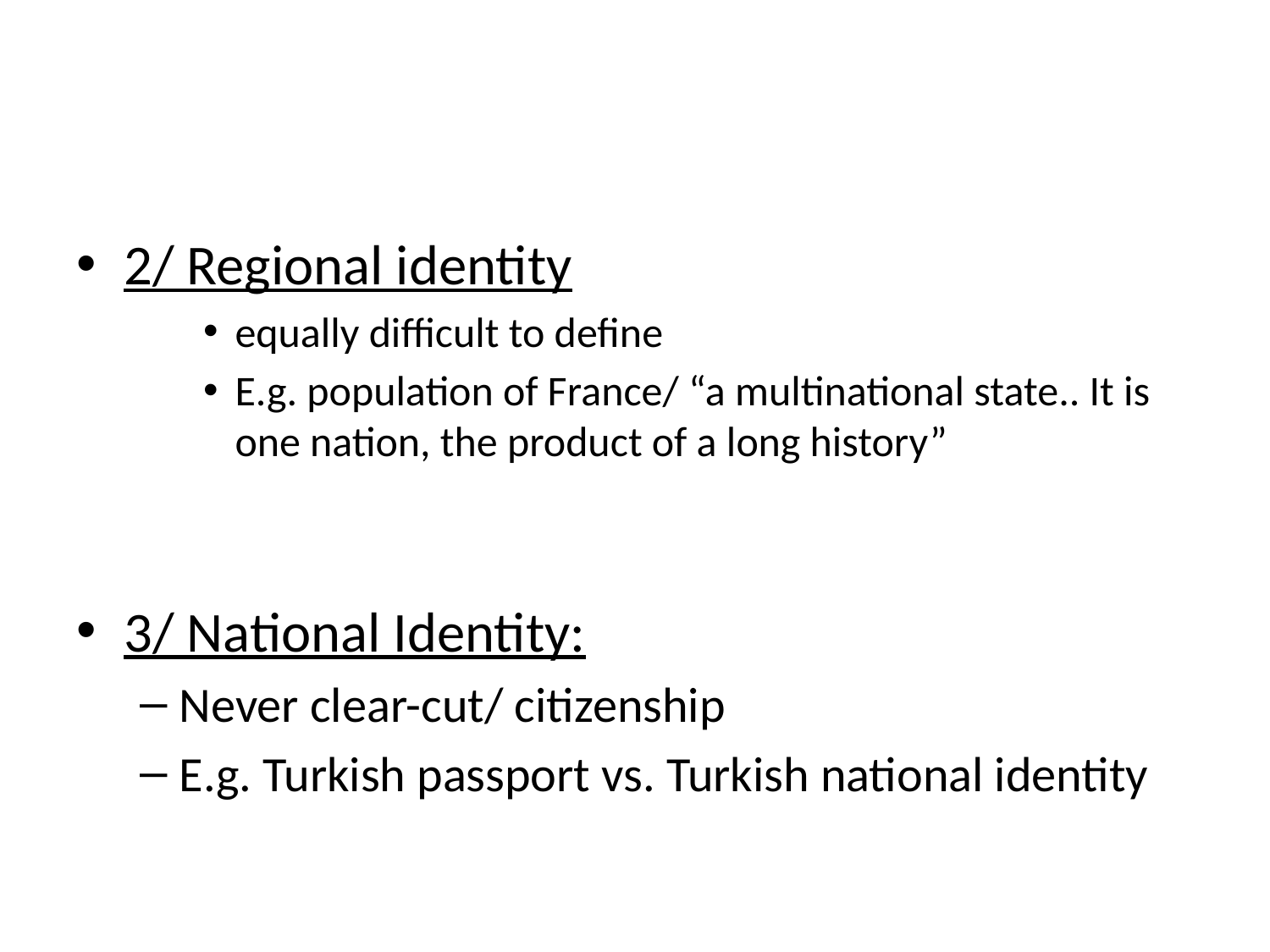

#
2/ Regional identity
equally difficult to define
E.g. population of France/ “a multinational state.. It is one nation, the product of a long history”

3/ National Identity:
Never clear-cut/ citizenship
E.g. Turkish passport vs. Turkish national identity